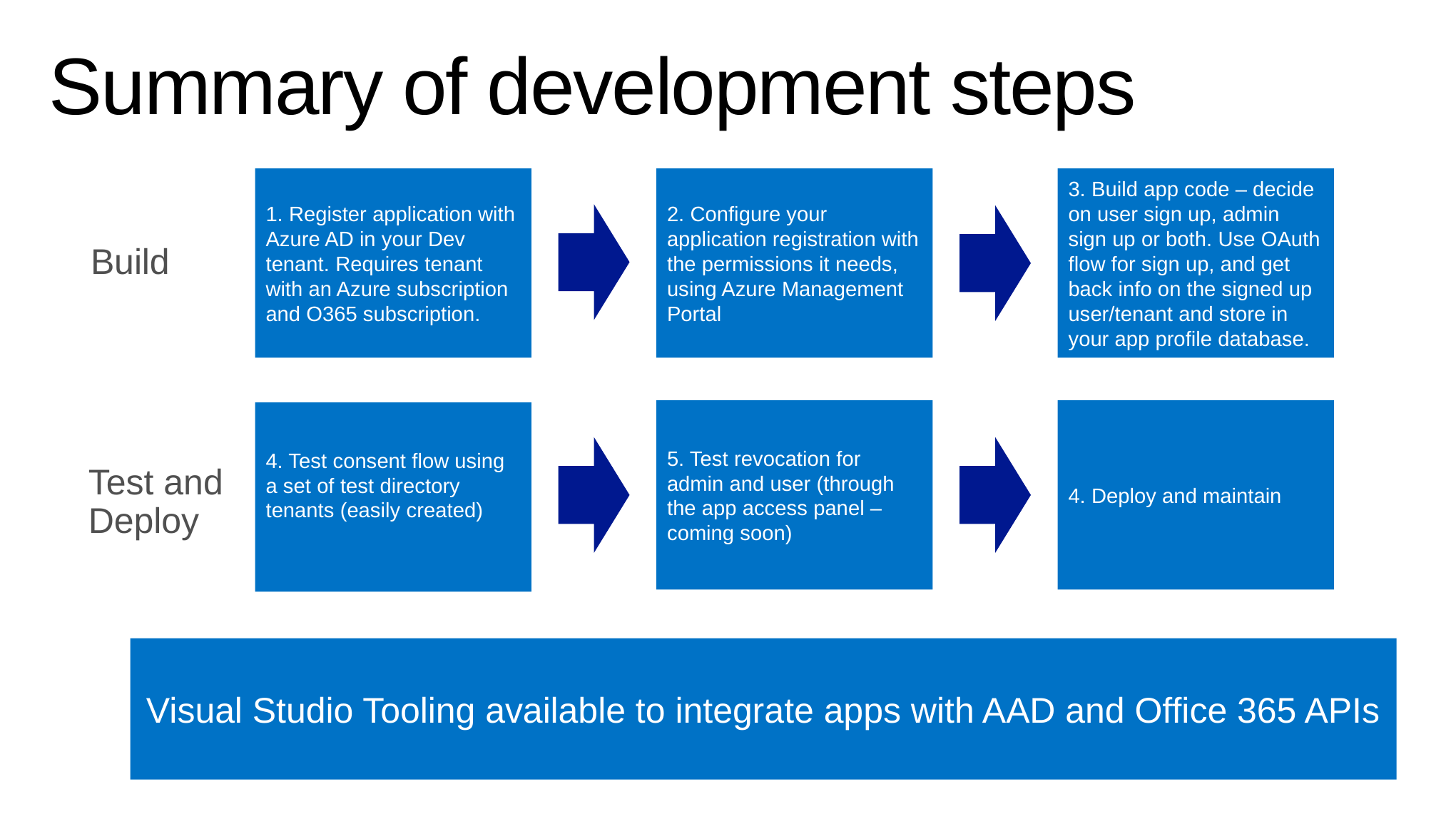

# Summary of development steps
1. Register application with Azure AD in your Dev tenant. Requires tenant with an Azure subscription and O365 subscription.
2. Configure your application registration with the permissions it needs, using Azure Management Portal
3. Build app code – decide on user sign up, admin sign up or both. Use OAuth flow for sign up, and get back info on the signed up user/tenant and store in your app profile database.

Build
5. Test revocation for admin and user (through the app access panel – coming soon)
4. Deploy and maintain
4. Test consent flow using a set of test directory tenants (easily created)

Test and
Deploy
Visual Studio Tooling available to integrate apps with AAD and Office 365 APIs